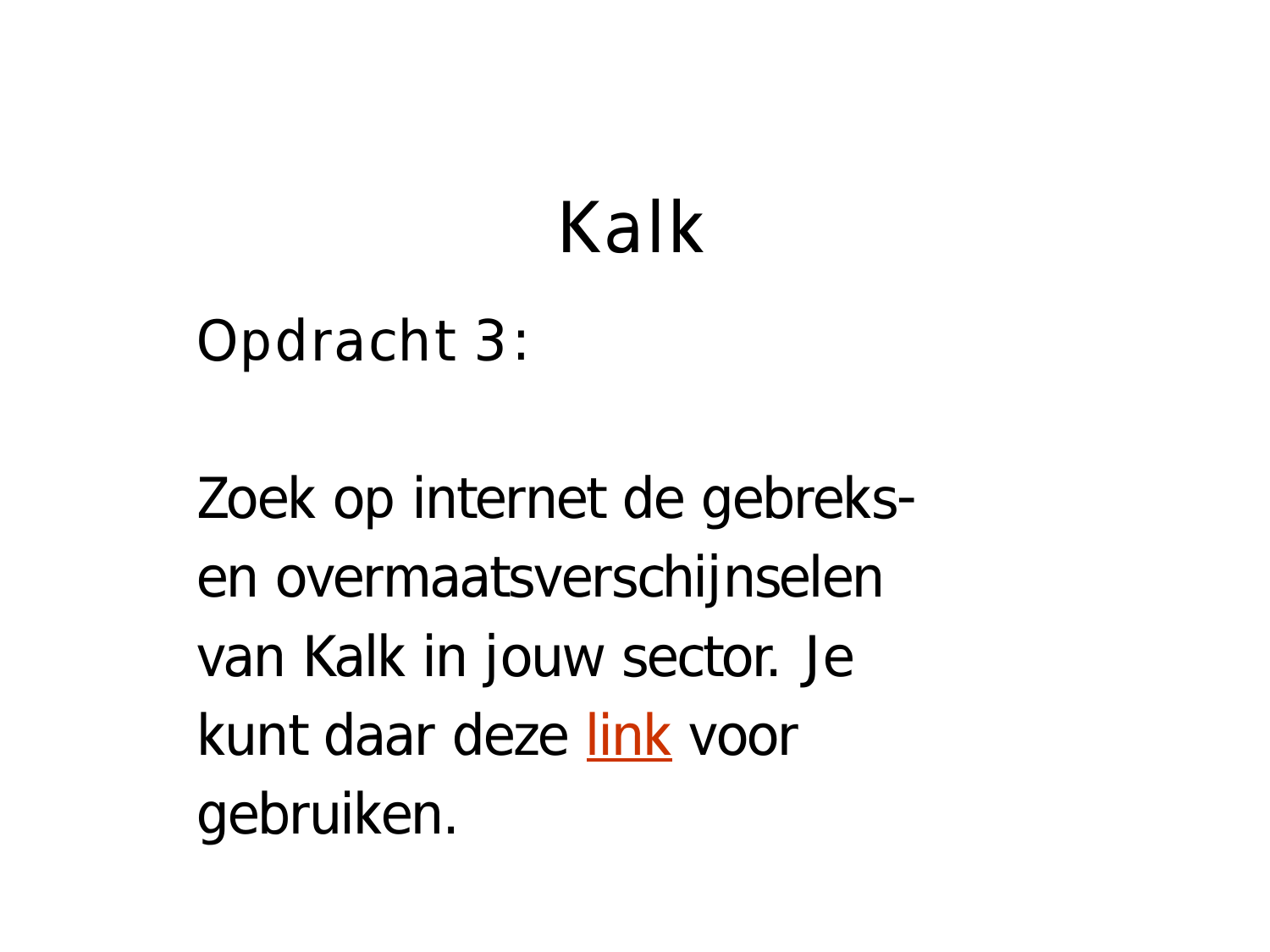

# Kalk
Opdracht 3:

Zoek op internet de gebreks-
en overmaatsverschijnselen
van Kalk in jouw sector. Je
kunt daar deze link voor
gebruiken.